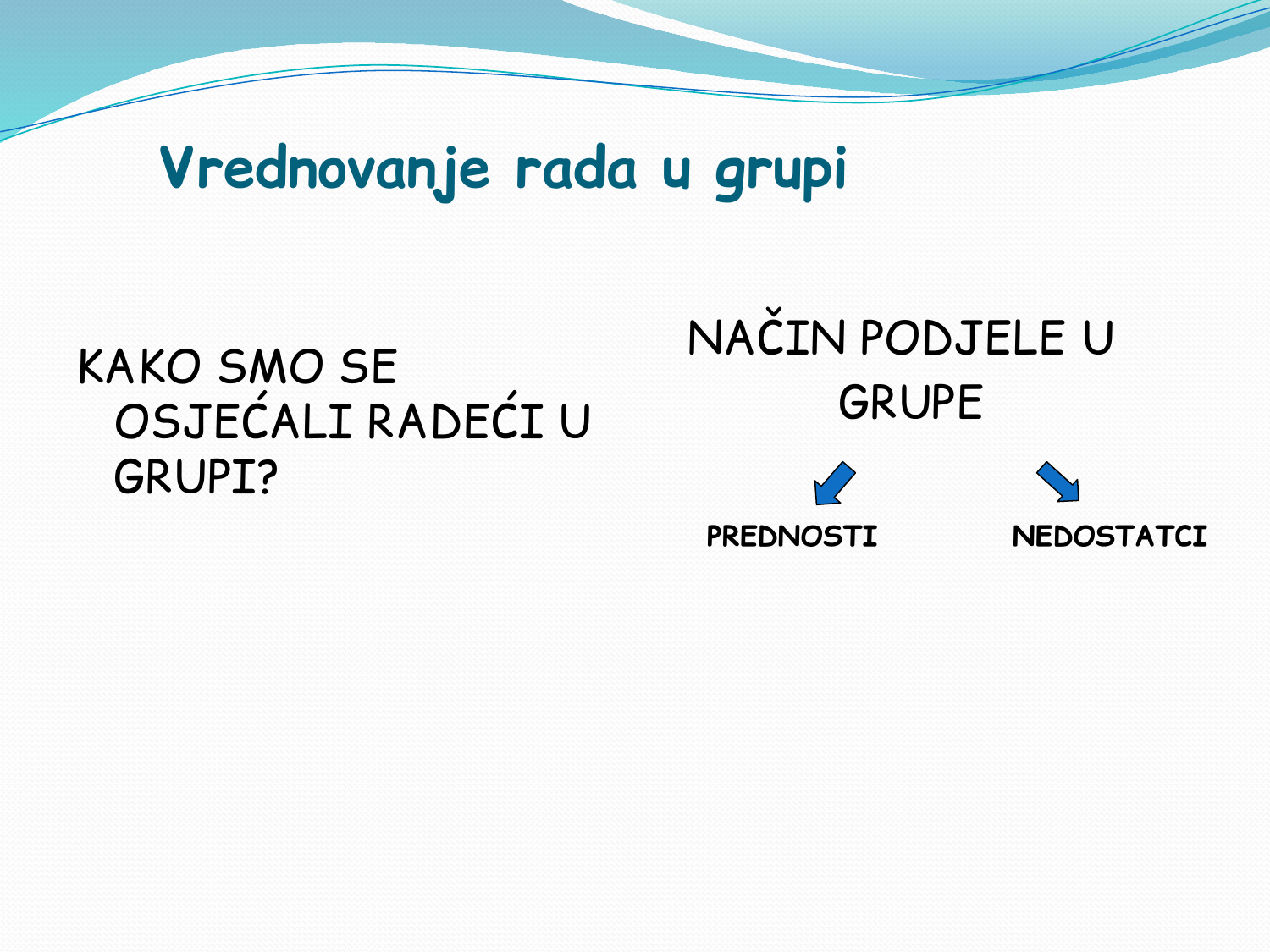

# Vrednovanje rada u grupi

NAČIN PODJELE U
           GRUPE

 PREDNOSTI           NEDOSTATCI

KAKO SMO SE OSJEĆALI RADEĆI U GRUPI?